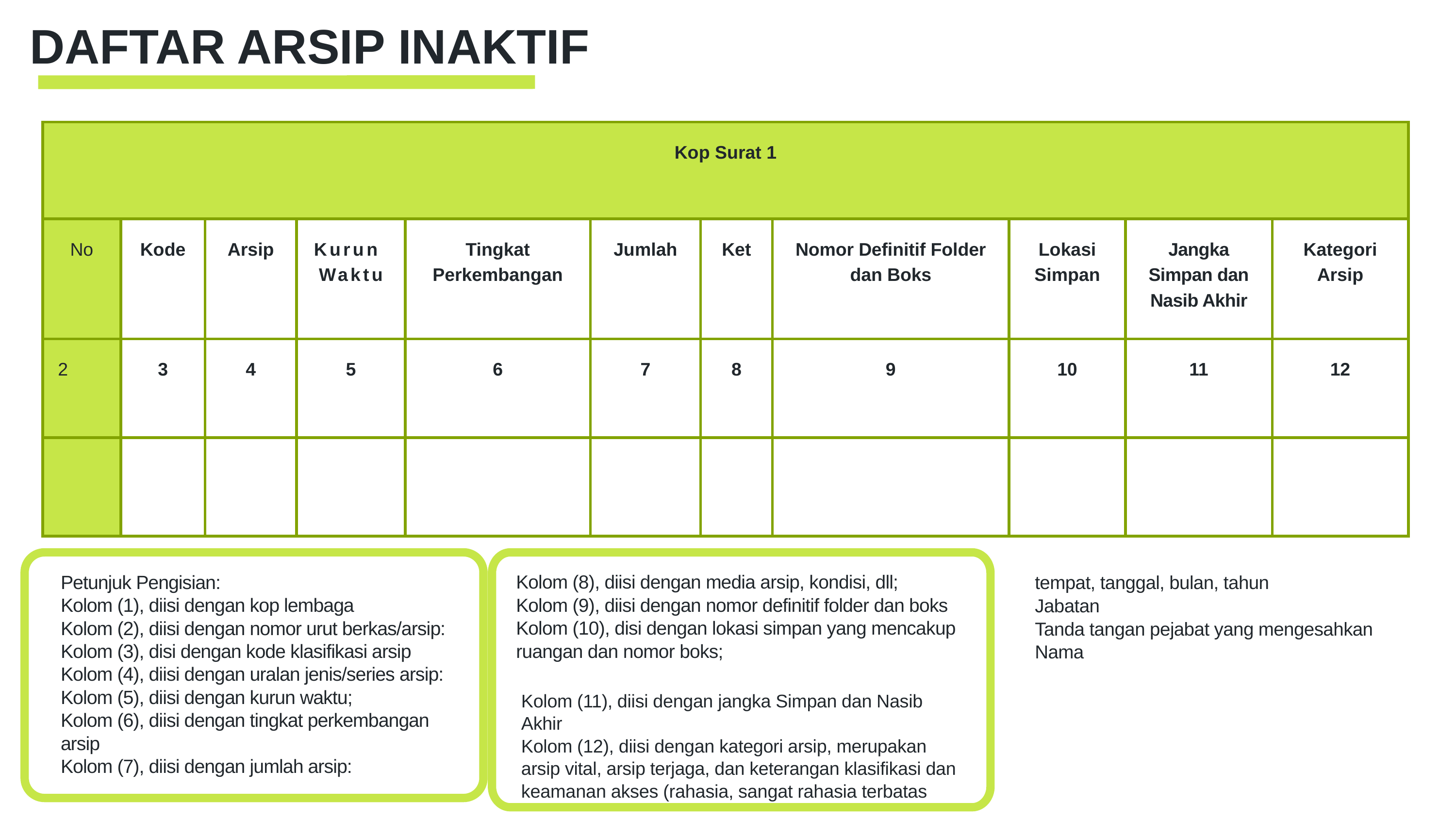

DAFTAR ARSIP INAKTIF

| Kop Surat 1 |  |  |  |  |  |  |  |  |  |  |
| --- | --- | --- | --- | --- | --- | --- | --- | --- | --- | --- |
| No | Kode | Arsip | Kurun Waktu | Tingkat Perkembangan | Jumlah | Ket | Nomor Definitif Folder dan Boks | Lokasi Simpan | Jangka Simpan dan Nasib Akhir | Kategori Arsip |
| 2 | 3 | 4 | 5 | 6 | 7 | 8 | 9 | 10 | 11 | 12 |
|  |  |  |  |  |  |  |  |  |  |  |

Petunjuk Pengisian:
Kolom (1), diisi dengan kop lembaga
Kolom (2), diisi dengan nomor urut berkas/arsip:
Kolom (3), disi dengan kode klasifikasi arsip
Kolom (4), diisi dengan uralan jenis/series arsip:
Kolom (5), diisi dengan kurun waktu;
Kolom (6), diisi dengan tingkat perkembangan
arsip
Kolom (7), diisi dengan jumlah arsip:
Kolom (8), diisi dengan media arsip, kondisi, dll;
Kolom (9), diisi dengan nomor definitif folder dan boks
Kolom (10), disi dengan lokasi simpan yang mencakup
ruangan dan nomor boks;
tempat, tanggal, bulan, tahun
Jabatan
Tanda tangan pejabat yang mengesahkan
Nama
Kolom (11), diisi dengan jangka Simpan dan Nasib Akhir
Kolom (12), diisi dengan kategori arsip, merupakan
arsip vital, arsip terjaga, dan keterangan klasifikasi dan
keamanan akses (rahasia, sangat rahasia terbatas